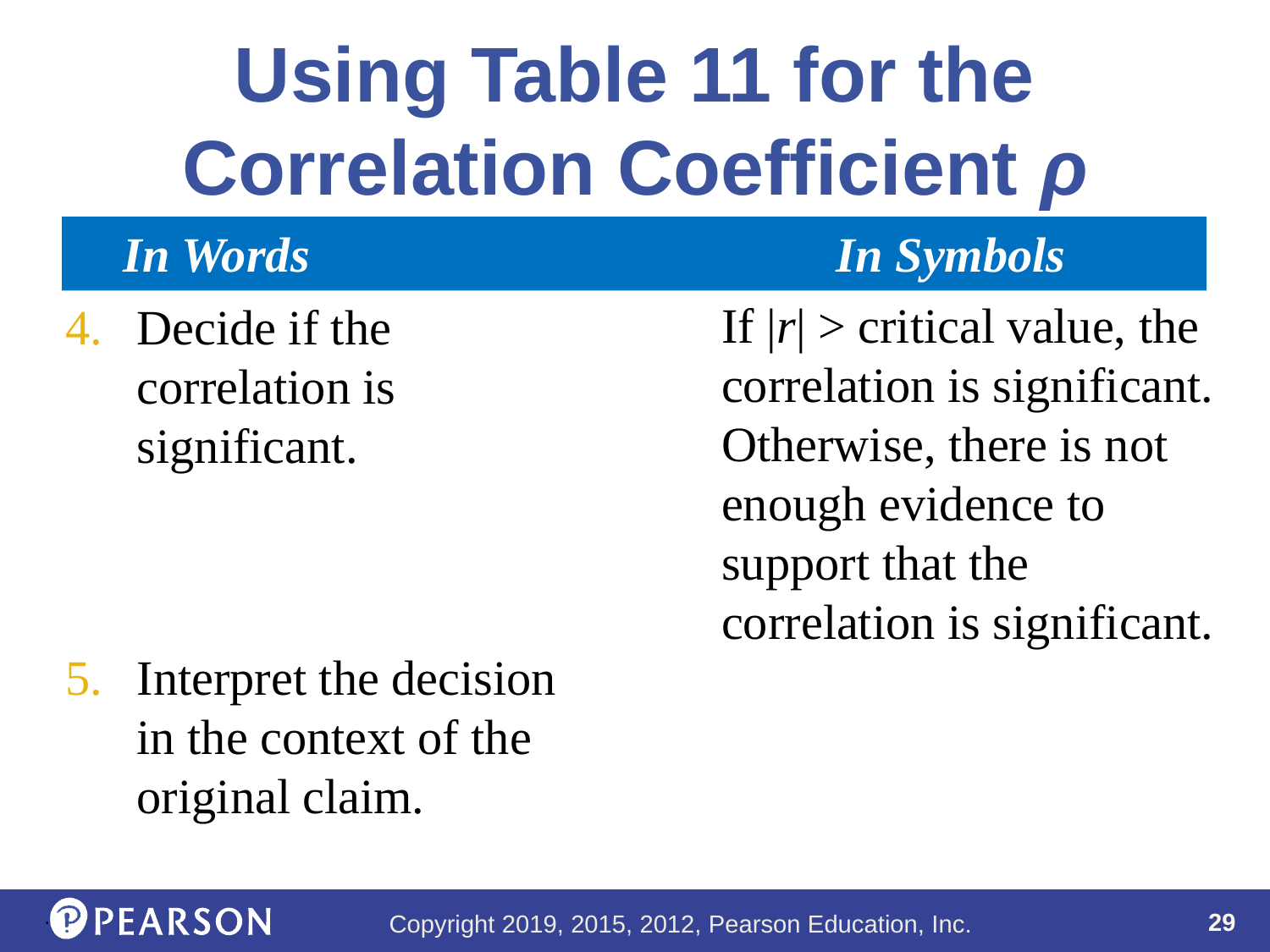

# Using Table 11 for the Correlation Coefficient ρ
    In Words					In Symbols
If |r| > critical value, the correlation is significant.  Otherwise, there is not enough evidence to support that the correlation is significant.
Decide if the correlation is significant.

Interpret the decision in the context of the original claim.
.